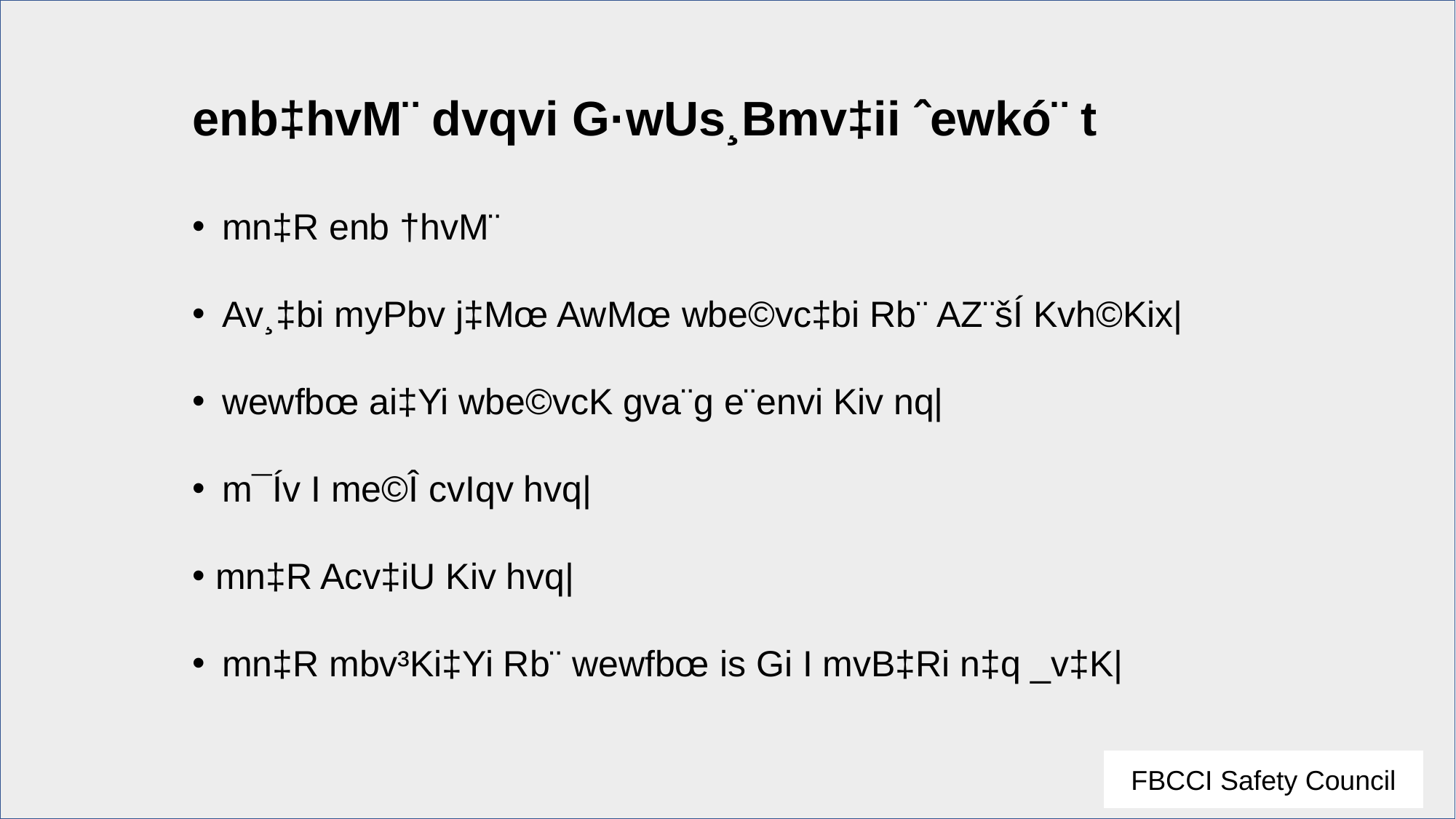

enb‡hvM¨ dvqvi G·wUs¸Bmv‡ii ˆewkó¨ t

  mn‡R enb †hvM¨

  Av¸‡bi myPbv j‡Mœ AwMœ wbe©vc‡bi Rb¨ AZ¨šÍ Kvh©Kix|

  wewfbœ ai‡Yi wbe©vcK gva¨g e¨envi Kiv nq|

  m¯Ív I me©Î cvIqv hvq|

 mn‡R Acv‡iU Kiv hvq|

  mn‡R mbv³Ki‡Yi Rb¨ wewfbœ is Gi I mvB‡Ri n‡q _v‡K|
#

FBCCI Safety Council